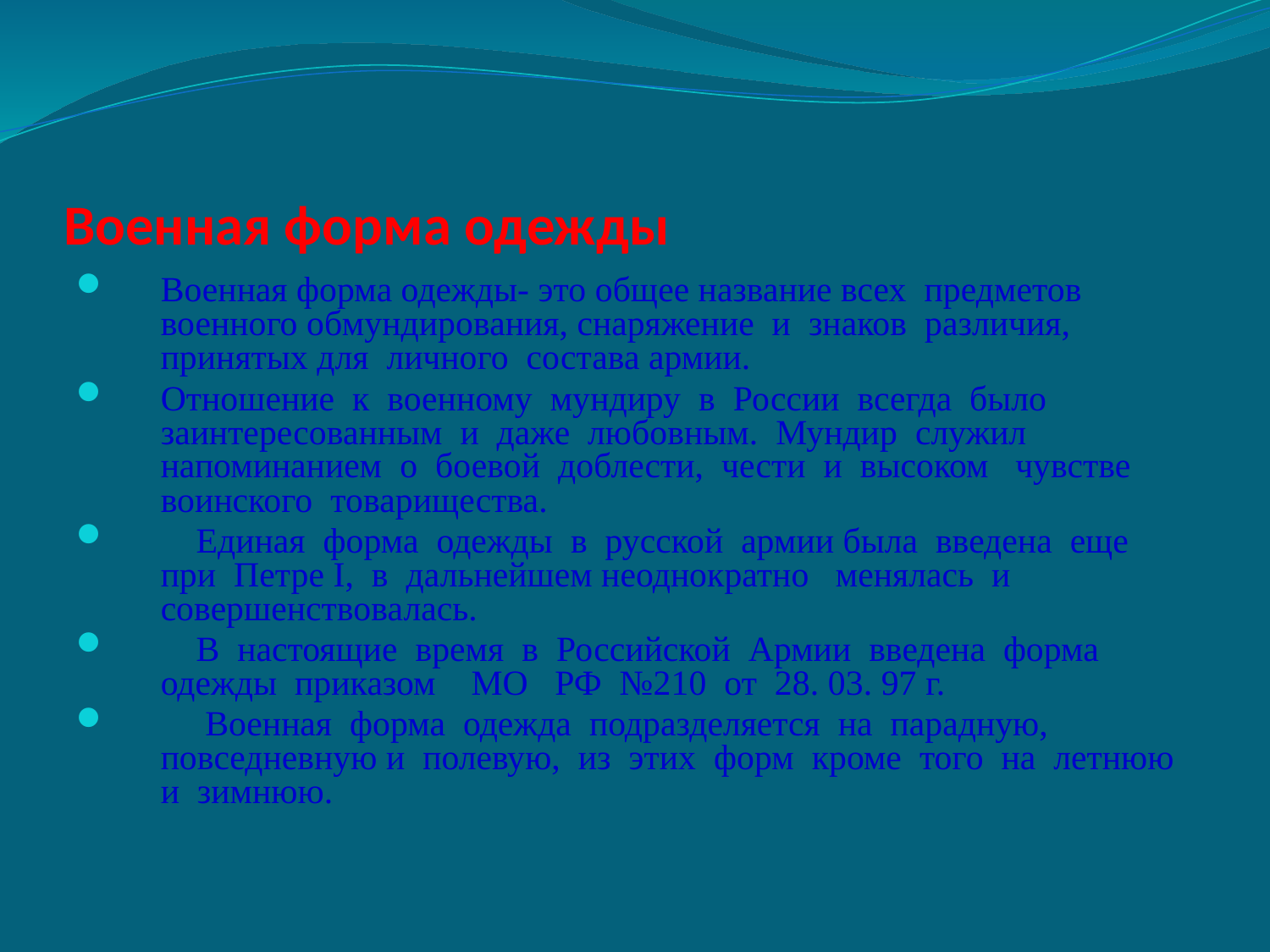

# Военная форма одежды
Военная форма одежды- это общее название всех  предметов военного обмундирования, снаряжение  и  знаков  различия, принятых для  личного  состава армии.
Отношение  к  военному  мундиру  в  России  всегда  было  заинтересованным  и  даже  любовным.  Мундир  служил  напоминанием  о  боевой  доблести,  чести  и  высоком   чувстве  воинского  товарищества.
    Единая  форма  одежды  в  русской  армии была  введена  еще  при  Петре I,  в  дальнейшем неоднократно   менялась  и  совершенствовалась.
    В  настоящие  время  в  Российской  Армии  введена  форма  одежды  приказом    МО   РФ  №210  от  28. 03. 97 г.
     Военная  форма  одежда  подразделяется  на  парадную,  повседневную и  полевую,  из  этих  форм  кроме  того  на  летнюю  и  зимнюю.